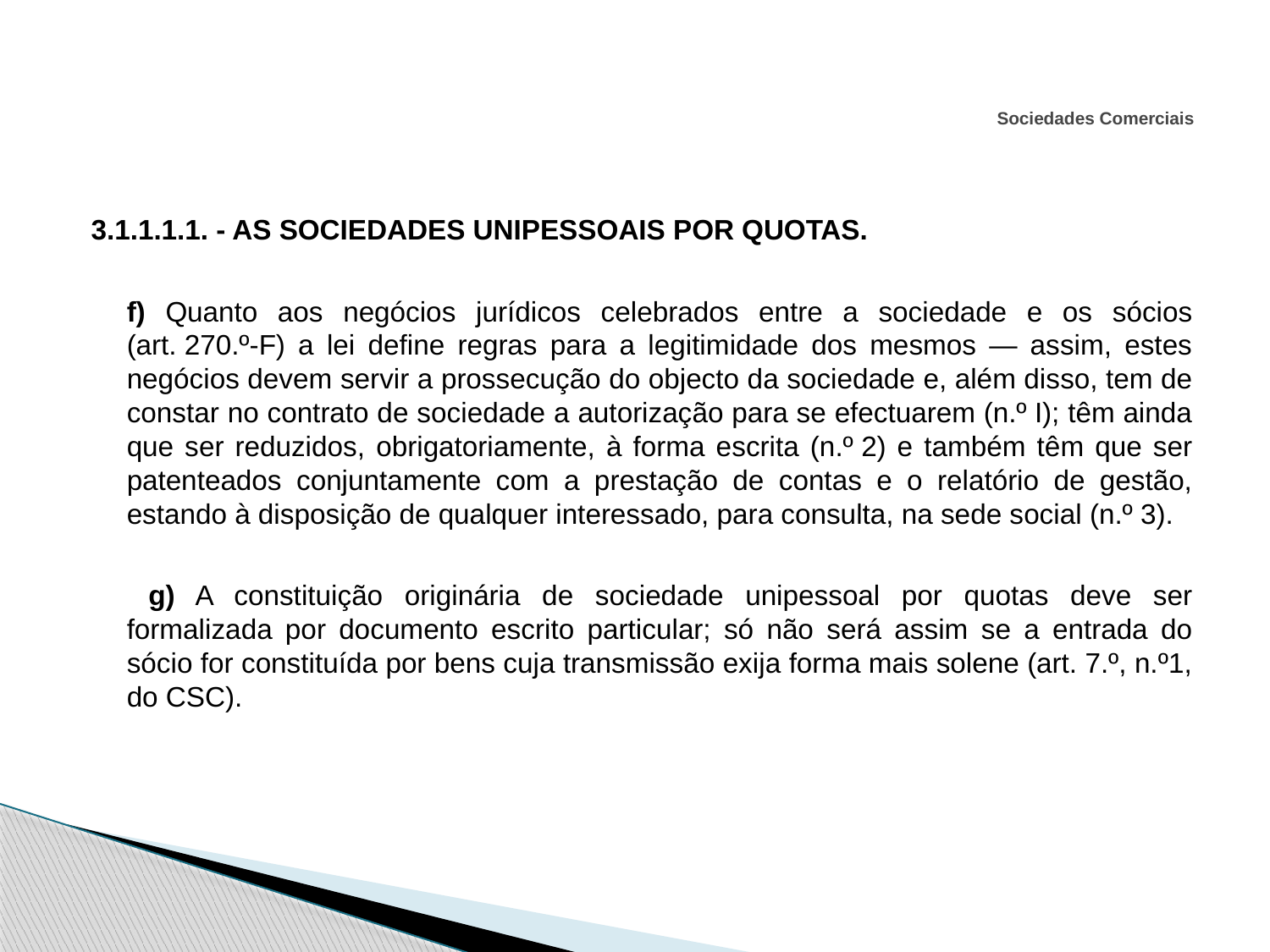

# Sociedades Comerciais
3.1.1.1.1. - AS SOCIEDADES UNIPESSOAIS POR QUOTAS.

	f) Quanto aos negócios jurídicos celebrados entre a sociedade e os sócios (art. 270.º-F) a lei define regras para a legitimidade dos mesmos — assim, estes negócios devem servir a prossecução do objecto da sociedade e, além disso, tem de constar no contrato de sociedade a autorização para se efectuarem (n.º I); têm ainda que ser reduzidos, obrigatoriamente, à forma escrita (n.º 2) e também têm que ser patenteados conjuntamente com a prestação de contas e o relatório de gestão, estando à disposição de qualquer interessado, para consulta, na sede social (n.º 3).

	 g) A constituição originária de sociedade unipessoal por quotas deve ser formalizada por documento escrito particular; só não será assim se a entrada do sócio for constituída por bens cuja transmissão exija forma mais solene (art. 7.º, n.º1, do CSC).